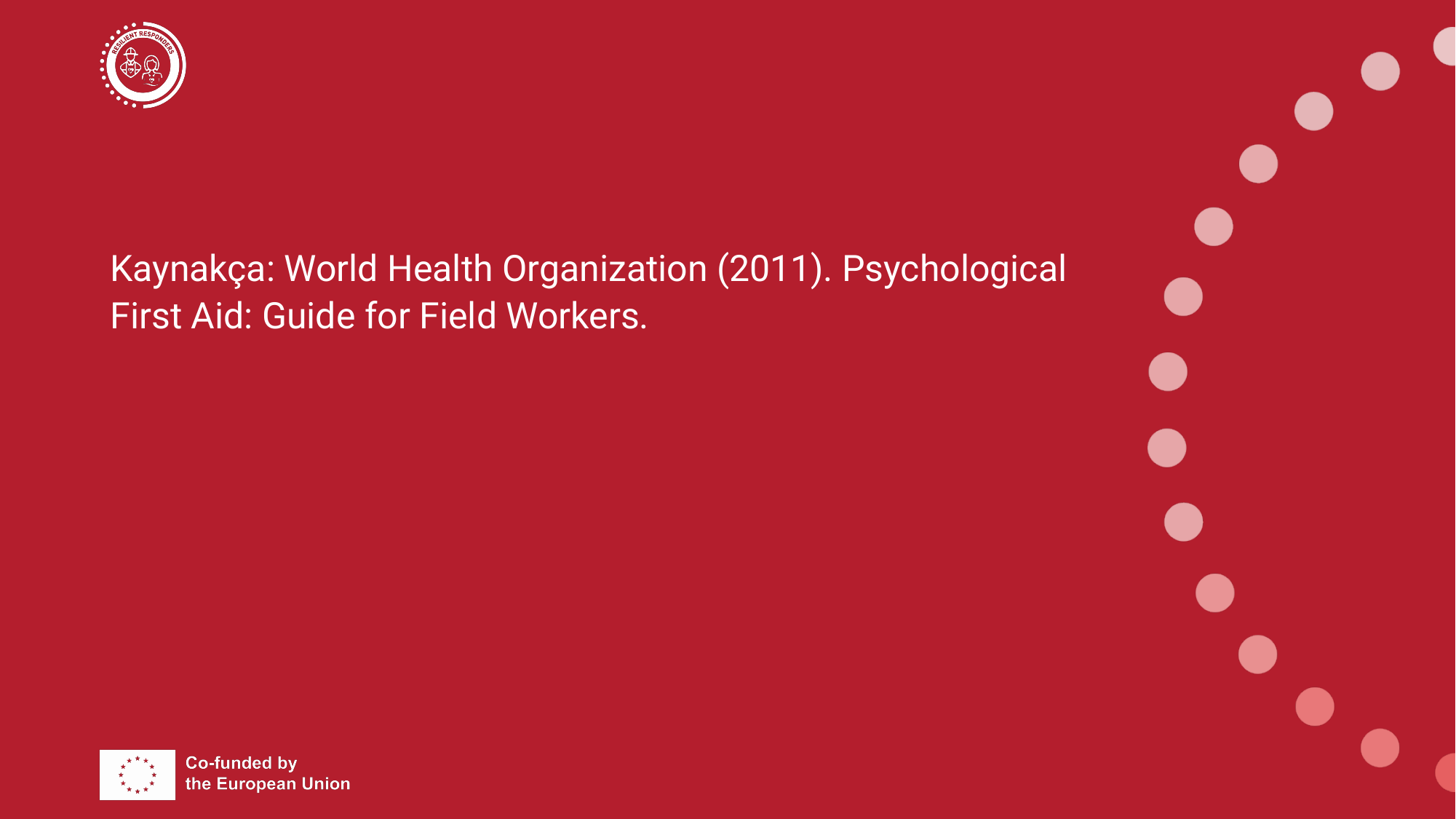

Kaynakça: World Health Organization (2011). Psychological First Aid: Guide for Field Workers.